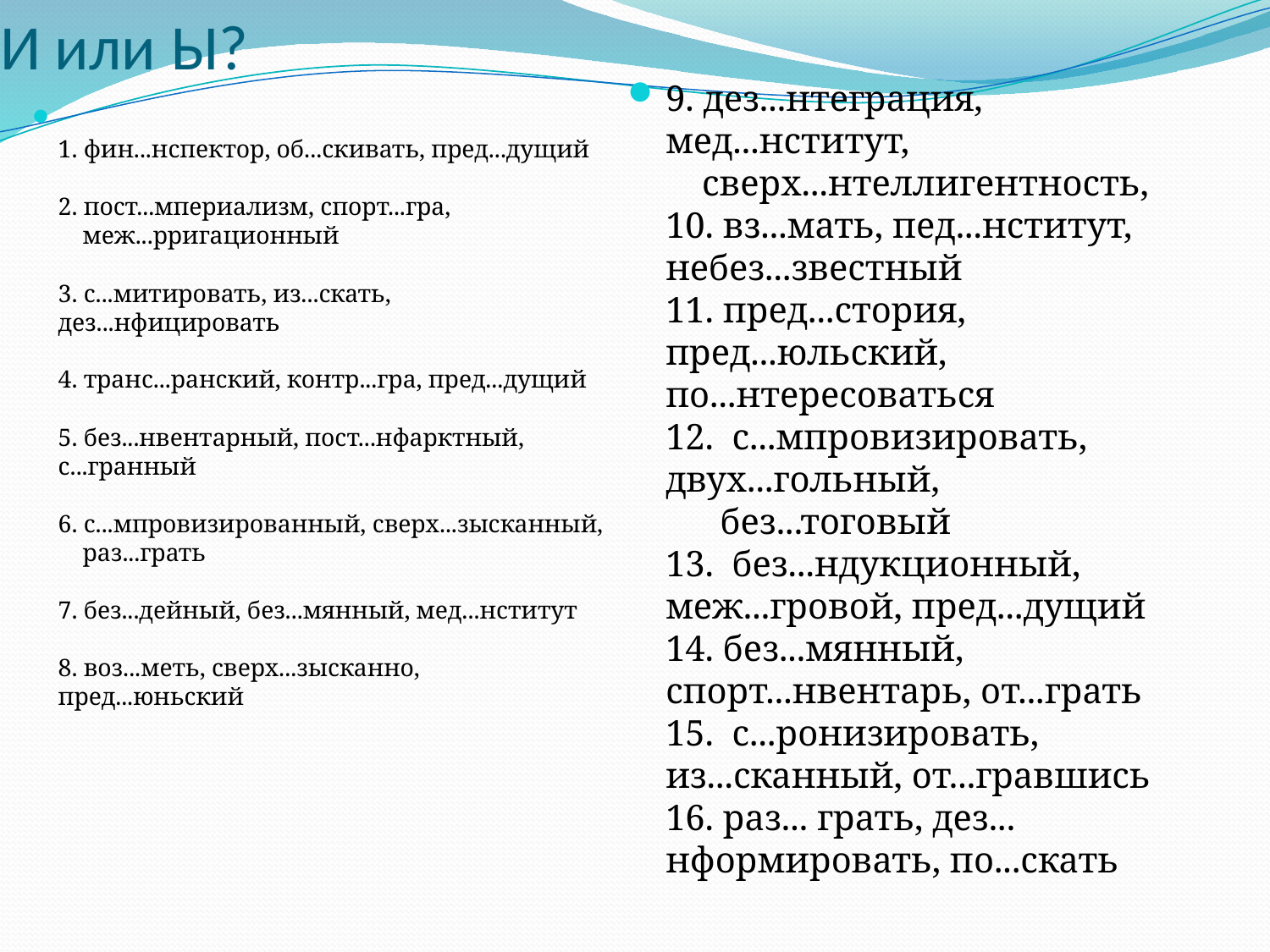

# И или Ы?
9. дез...нтеграция, мед...нститут, 
    сверх...нтеллигентность, 
10. вз...мать, пед...нститут, небез...звестный
11. пред...стория, пред...юльский, по...нтересоваться 
12.  с...мпровизировать, двух...гольный, 
      без...тоговый
13.  без...ндукционный, меж...гровой, пред...дущий
14. без...мянный, спорт...нвентарь, от...грать
15.  с...ронизировать, из...сканный, от...гравшись
16. раз... грать, дез... нформировать, по...скать

1. фин...нспектор, об...скивать, пред...дущий 
2. пост...мпериализм, спорт...гра,   
    меж...рригационный
3. с...митировать, из...скать, дез...нфицировать 
4. транс...ранский, контр...гра, пред...дущий 
5. без...нвентарный, пост...нфарктный, с...гранный
6. с...мпровизированный, сверх...зысканный, 
    раз...грать
7. без...дейный, без...мянный, мед...нститут 
8. воз...меть, сверх...зысканно, пред...юньский